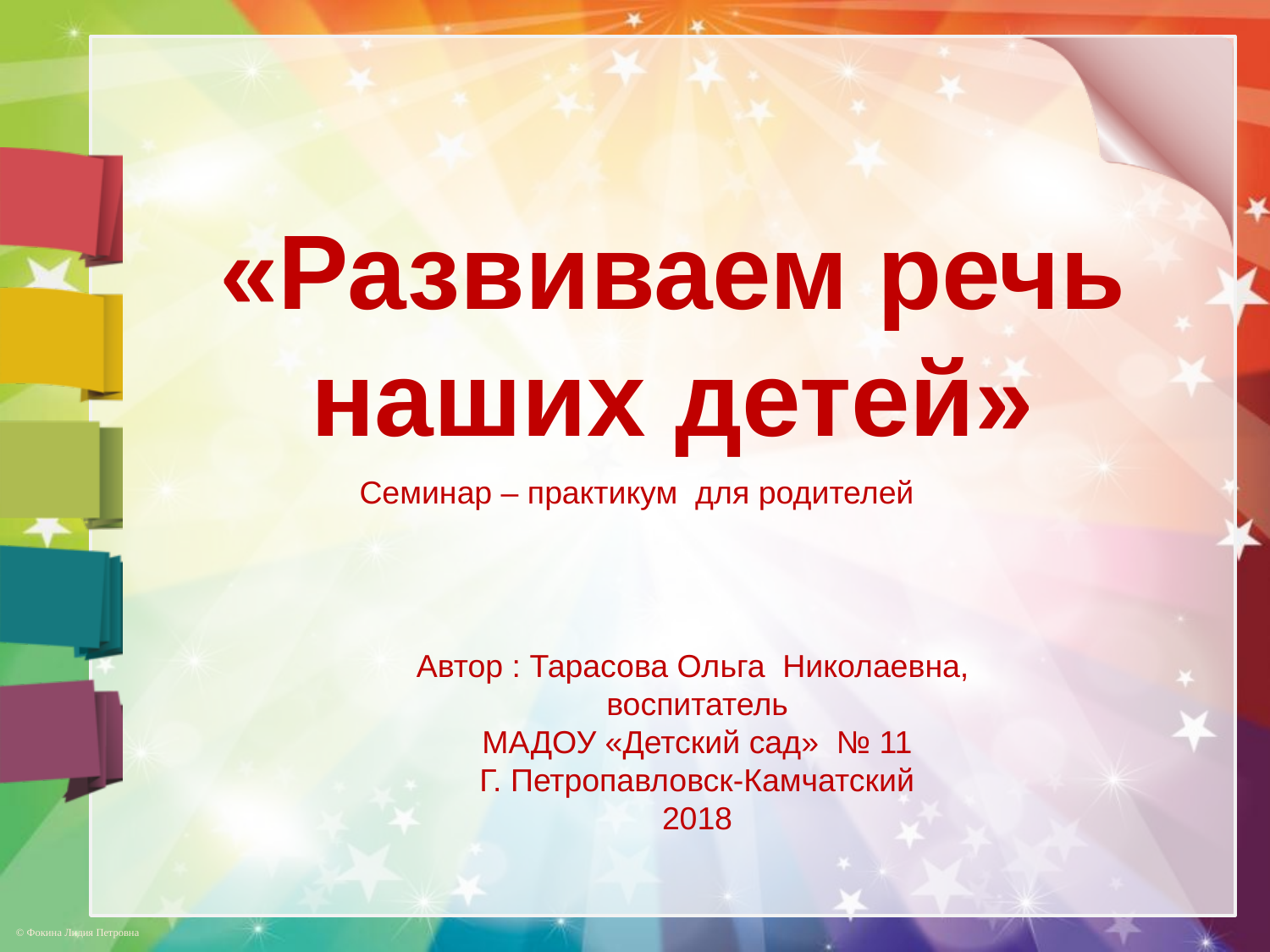

«Развиваем речь
наших детей»
Автор : Тарасова Ольга  Николаевна,
воспитатель
МАДОУ «Детский сад»  № 11
Г. Петропавловск-Камчатский
2018
Семинар – практикум  для родителей